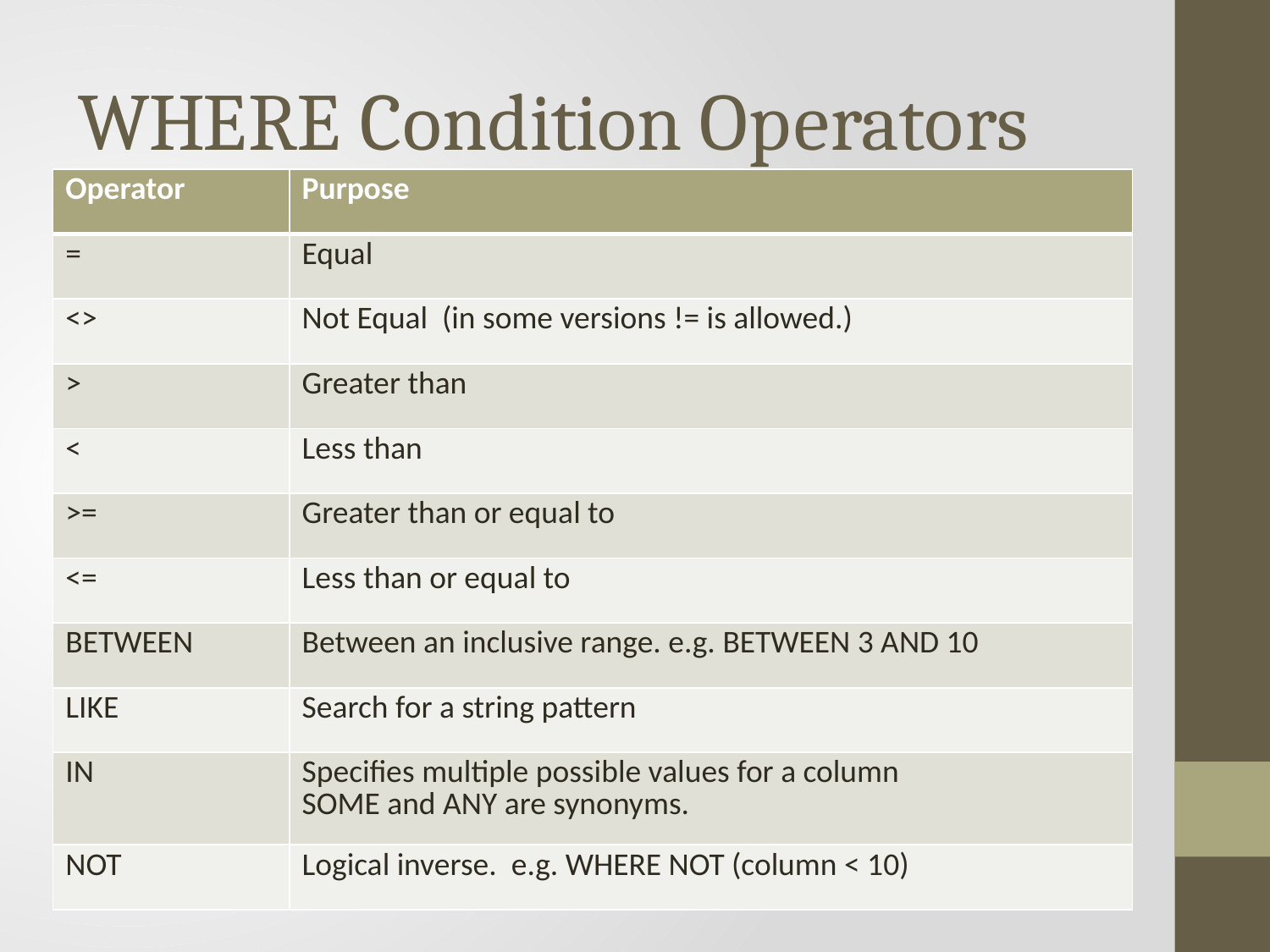

# WHERE Condition Operators
| Operator | Purpose |
| --- | --- |
| = | Equal |
| <> | Not Equal (in some versions != is allowed.) |
| > | Greater than |
| < | Less than |
| >= | Greater than or equal to |
| <= | Less than or equal to |
| BETWEEN | Between an inclusive range. e.g. BETWEEN 3 AND 10 |
| LIKE | Search for a string pattern |
| IN | Specifies multiple possible values for a column SOME and ANY are synonyms. |
| NOT | Logical inverse. e.g. WHERE NOT (column < 10) |